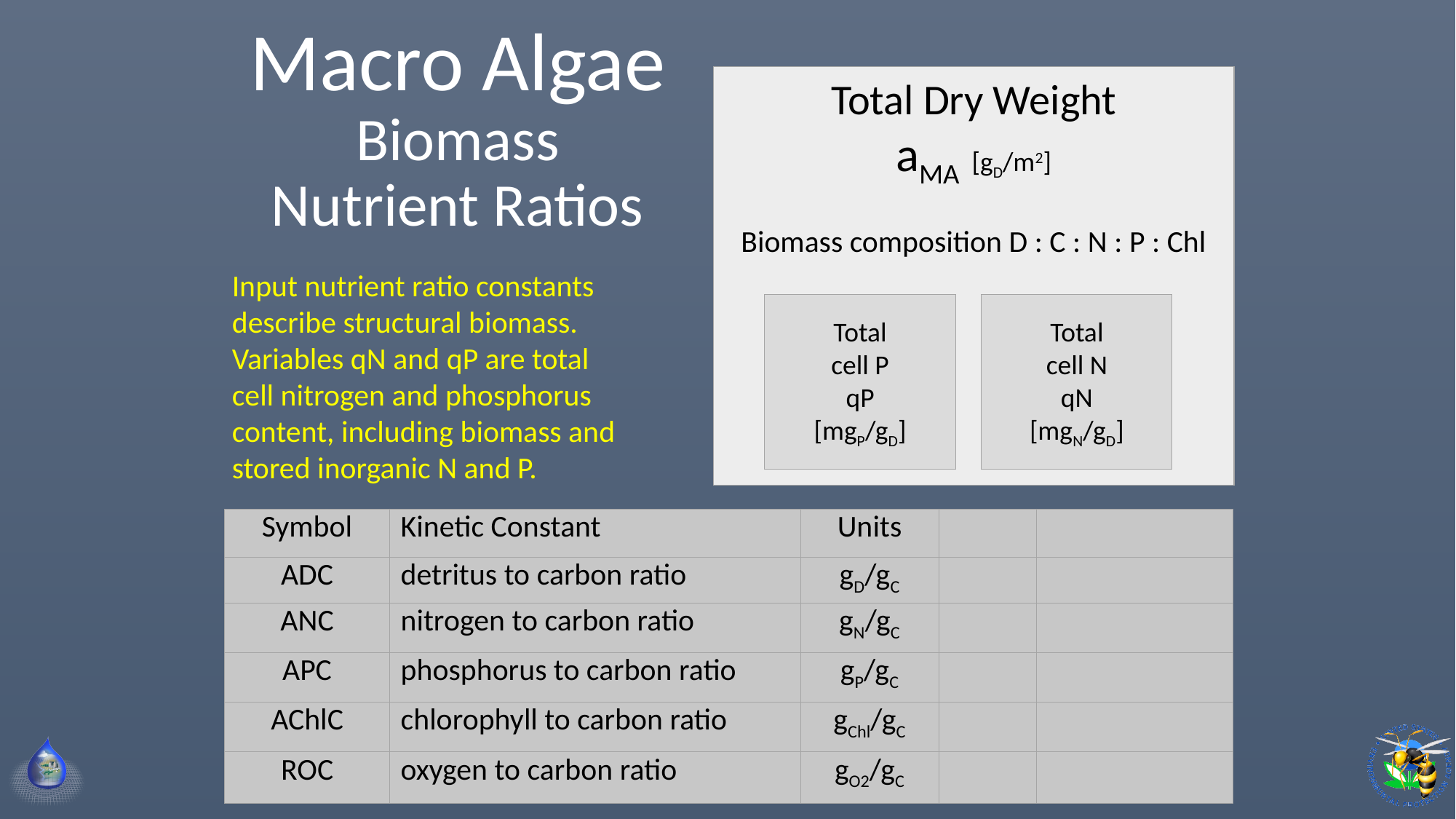

# Macro Algae Biomass Nutrient Ratios
Total Dry Weight
aMA  [gD/m2]

Biomass composition D : C : N : P : Chl

Total
cell P
qP
[mgP/gD]
Total
cell N
qN
[mgN/gD]
Input nutrient ratio constants describe structural biomass. Variables qN and qP are total cell nitrogen and phosphorus content, including biomass and stored inorganic N and P.
| Symbol | Kinetic Constant | Units |  |  |
| --- | --- | --- | --- | --- |
| ADC | detritus to carbon ratio | gD/gC |  |  |
| ANC | nitrogen to carbon ratio | gN/gC |  |  |
| APC | phosphorus to carbon ratio | gP/gC |  |  |
| AChlC | chlorophyll to carbon ratio | gChl/gC |  |  |
| ROC | oxygen to carbon ratio | gO2/gC |  |  |